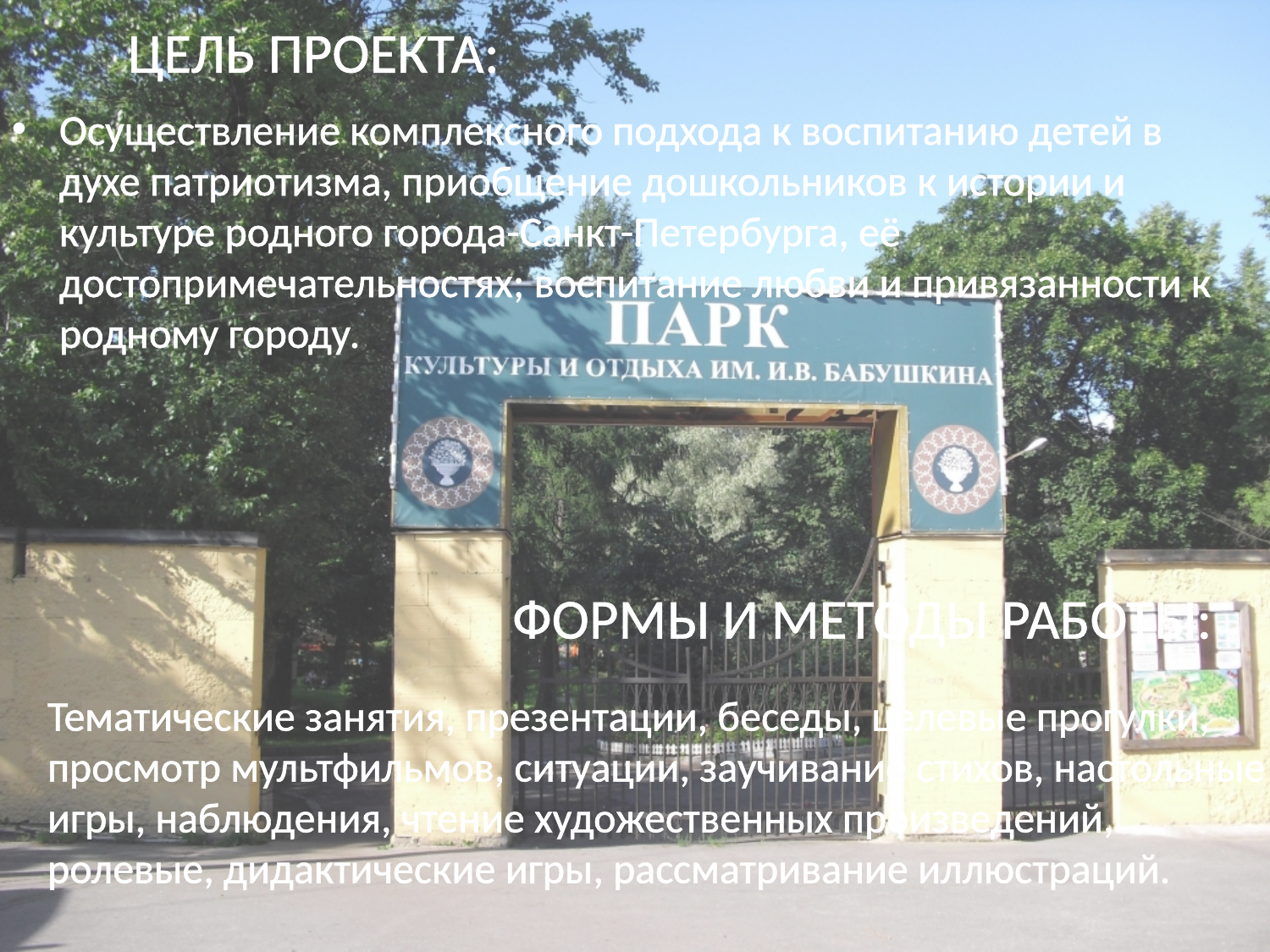

# ЦЕЛЬ ПРОЕКТА:
Осуществление комплексного подхода к воспитанию детей в духе патриотизма, приобщение дошкольников к истории и культуре родного города-Санкт-Петербурга, её достопримечательностях; воспитание любви и привязанности к родному городу.

ФОРМЫ И МЕТОДЫ РАБОТЫ:
Тематические занятия, презентации, беседы, целевые прогулки, просмотр мультфильмов, ситуации, заучивание стихов, настольные игры, наблюдения, чтение художественных произведений, ролевые, дидактические игры, рассматривание иллюстраций.